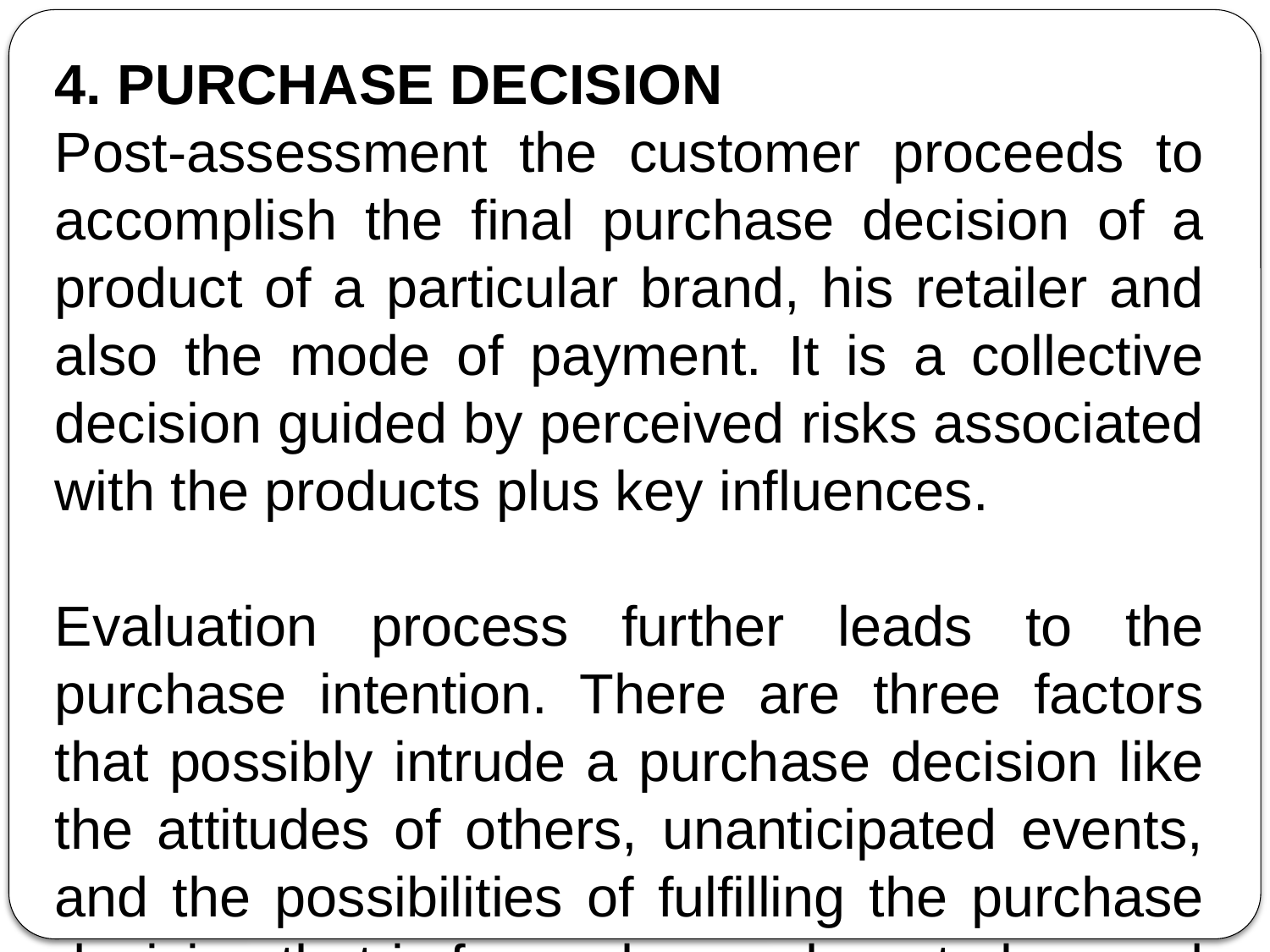

4. PURCHASE DECISION
Post-assessment the customer proceeds to accomplish the final purchase decision of a product of a particular brand, his retailer and also the mode of payment. It is a collective decision guided by perceived risks associated with the products plus key influences.

Evaluation process further leads to the purchase intention. There are three factors that possibly intrude a purchase decision like the attitudes of others, unanticipated events, and the possibilities of fulfilling the purchase decision that is from whom, where to buy and so on.